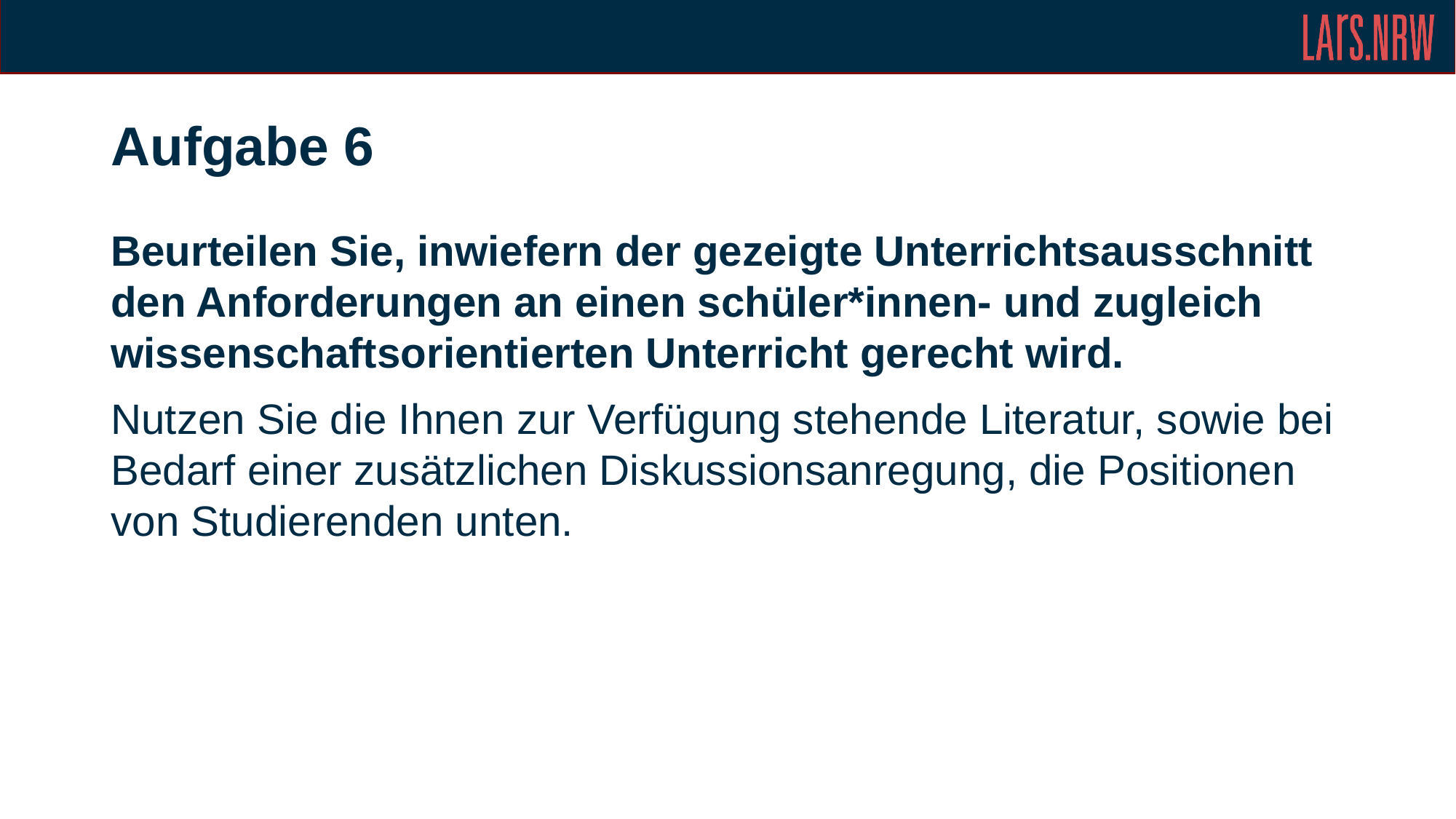

# Aufgabe 6
Beurteilen Sie, inwiefern der gezeigte Unterrichtsausschnitt den Anforderungen an einen schüler*innen- und zugleich wissenschaftsorientierten Unterricht gerecht wird.
Nutzen Sie die Ihnen zur Verfügung stehende Literatur, sowie bei Bedarf einer zusätzlichen Diskussionsanregung, die Positionen von Studierenden unten.